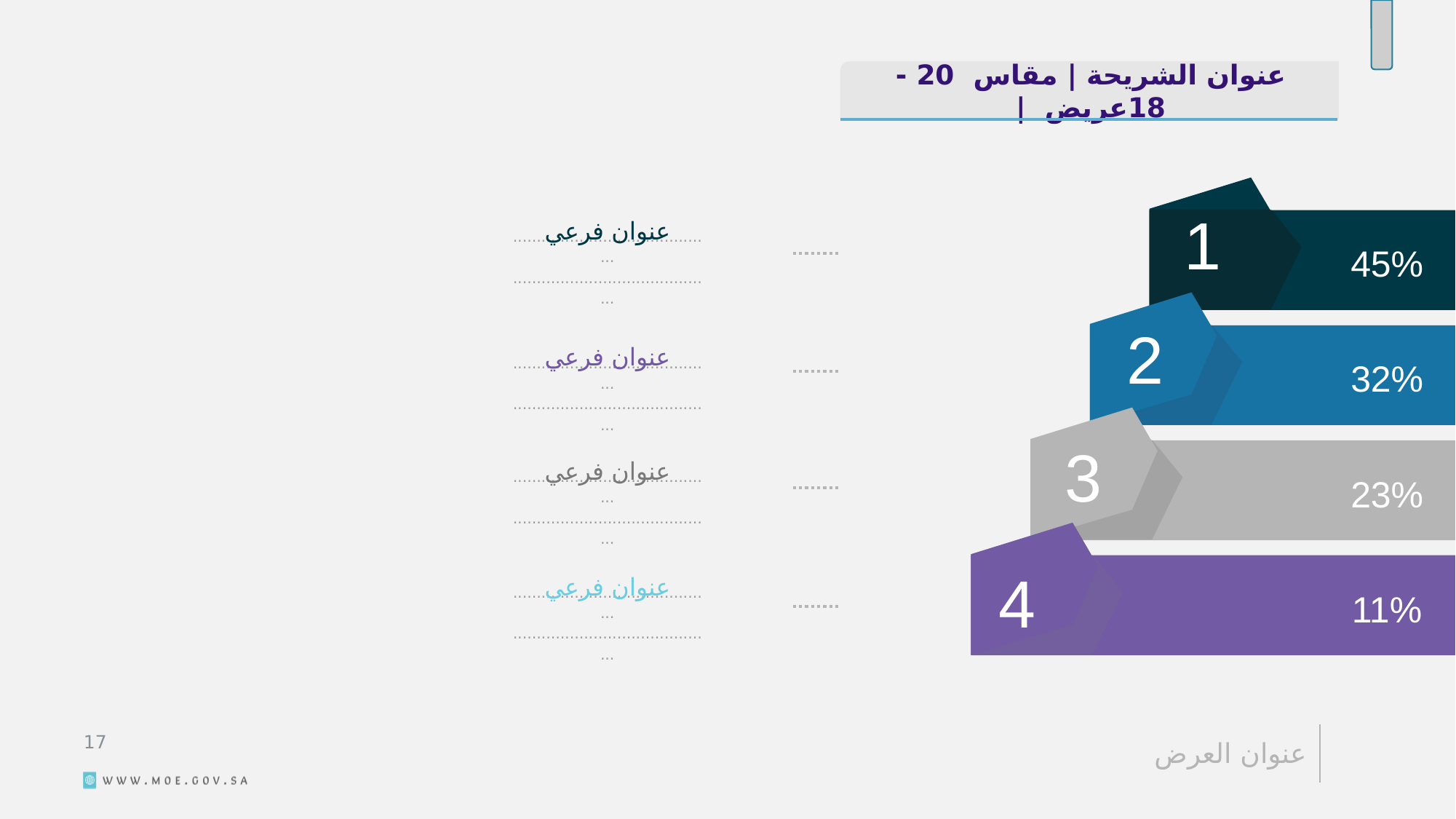

عنوان الشريحة | مقاس  20 - 18عريض  |

1

عنوان فرعي
45%
...........................................
...........................................

2

عنوان فرعي
32%
...........................................
...........................................

3

عنوان فرعي
23%
...........................................
...........................................

4
عنوان فرعي
11%
...........................................
...........................................
17
عنوان العرض